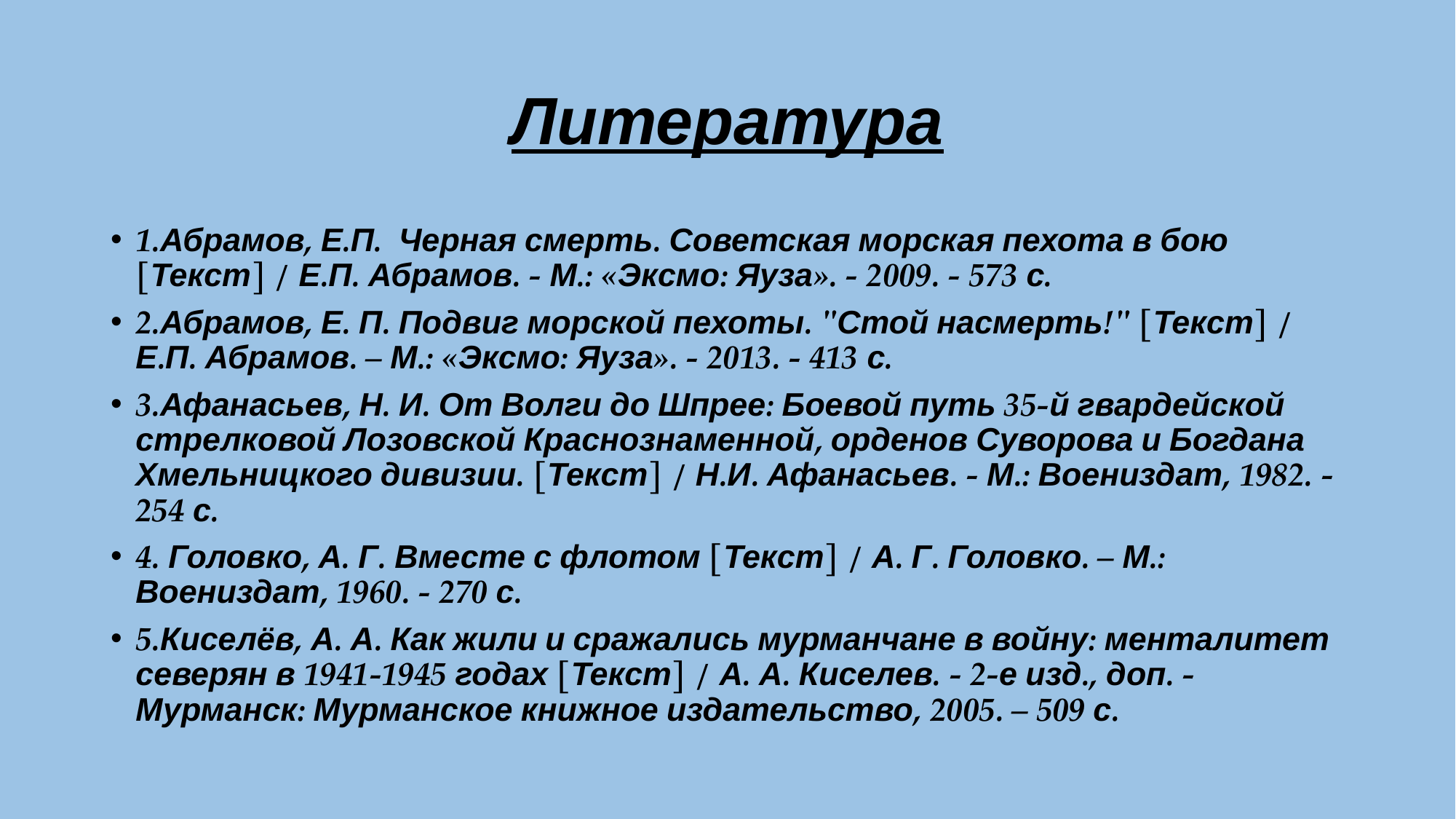

# Литература
1.Абрамов, Е.П.  Черная смерть. Советская морская пехота в бою [Текст] / Е.П. Абрамов. - М.: «Эксмо: Яуза». - 2009. - 573 с.
2.Абрамов, Е. П. Подвиг морской пехоты. "Стой насмерть!" [Текст] / Е.П. Абрамов. – М.: «Эксмо: Яуза». - 2013. - 413 с.
3.Афанасьев, Н. И. От Волги до Шпрее: Боевой путь 35-й гвардейской стрелковой Лозовской Краснознаменной, орденов Суворова и Богдана Хмельницкого дивизии. [Текст] / Н.И. Афанасьев. - М.: Воениздат, 1982. - 254 с.
4. Головко, А. Г. Вместе с флотом [Текст] / А. Г. Головко. – М.: Воениздат, 1960. - 270 с.
5.Киселёв, А. А. Как жили и сражались мурманчане в войну: менталитет северян в 1941-1945 годах [Текст] / А. А. Киселев. - 2-е изд., доп. - Мурманск: Мурманское книжное издательство, 2005. – 509 с.